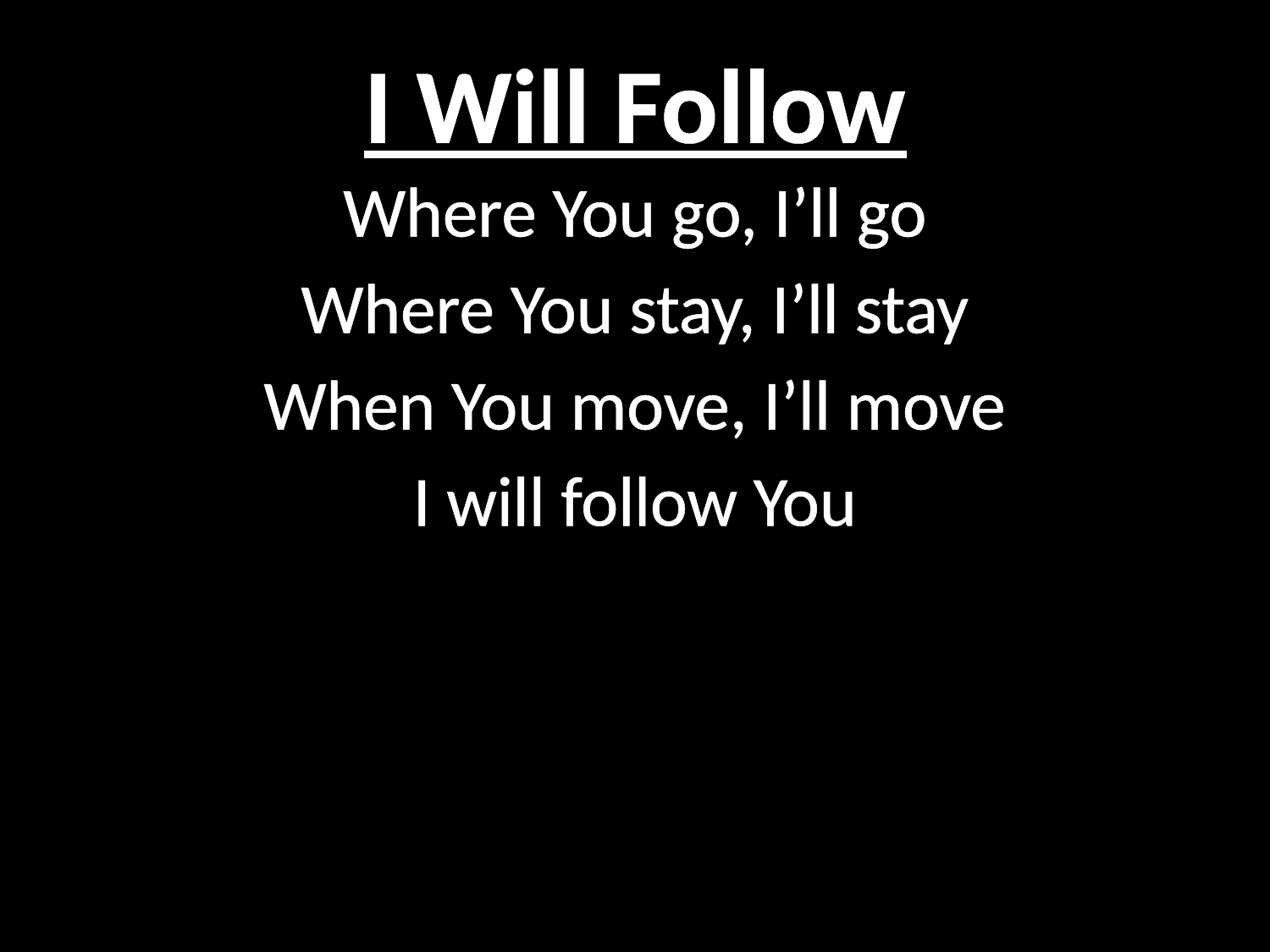

# I Will Follow
Where You go, I’ll go
Where You stay, I’ll stay
When You move, I’ll move
I will follow You